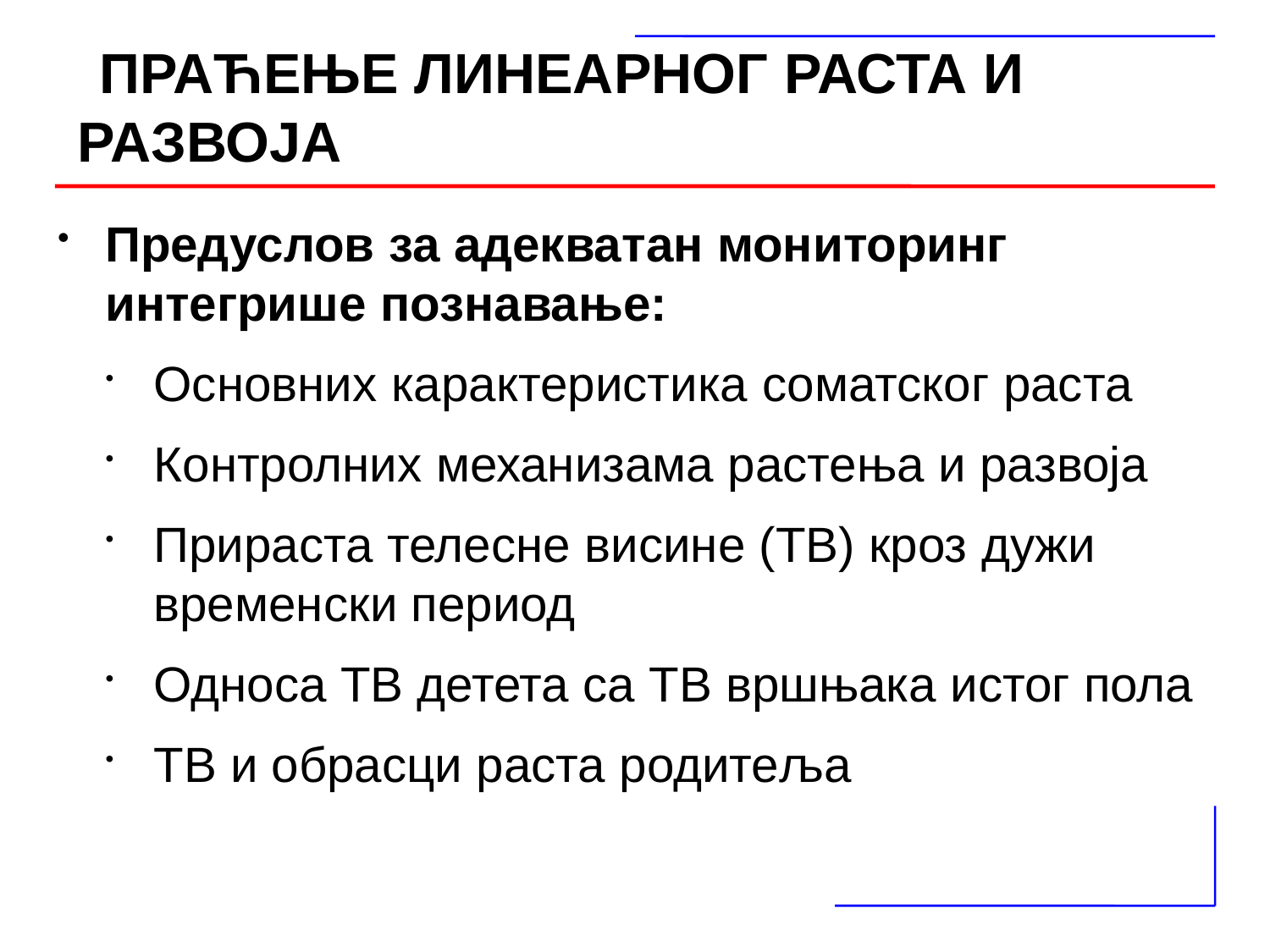

# ПРАЋЕЊЕ ЛИНЕАРНОГ РАСТА И РАЗВОЈА
Предуслов за адекватан мониторинг интегрише познавање:
Основних карактеристика соматског раста
Контролних механизама растења и развоја
Прираста телесне висине (ТВ) кроз дужи временски период
Односа ТВ детета са ТВ вршњака истог пола
ТВ и обрасци раста родитеља